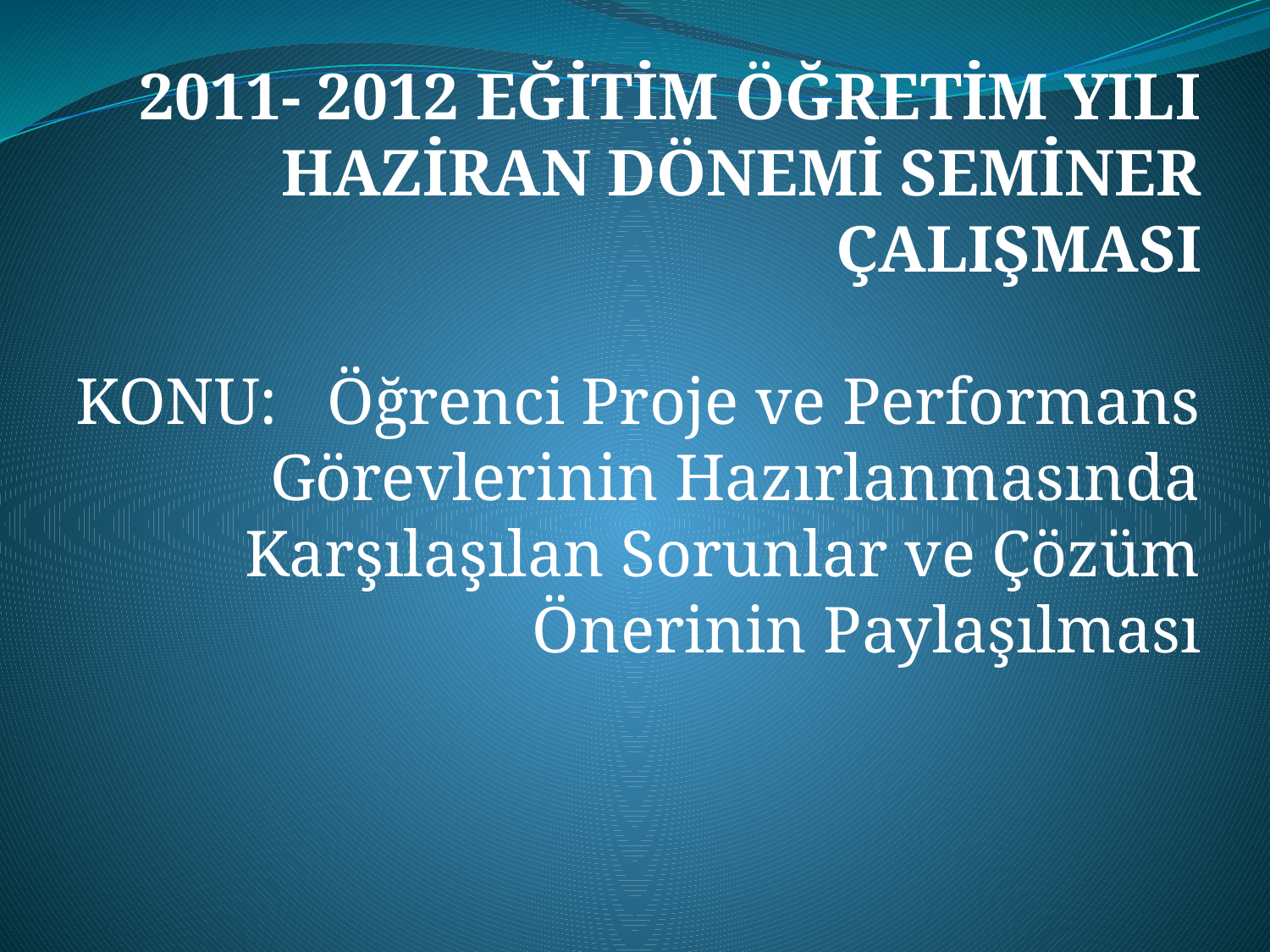

2011- 2012 EĞİTİM ÖĞRETİM YILI HAZİRAN DÖNEMİ SEMİNER ÇALIŞMASI
KONU:   Öğrenci Proje ve Performans Görevlerinin Hazırlanmasında Karşılaşılan Sorunlar ve Çözüm Önerinin Paylaşılması